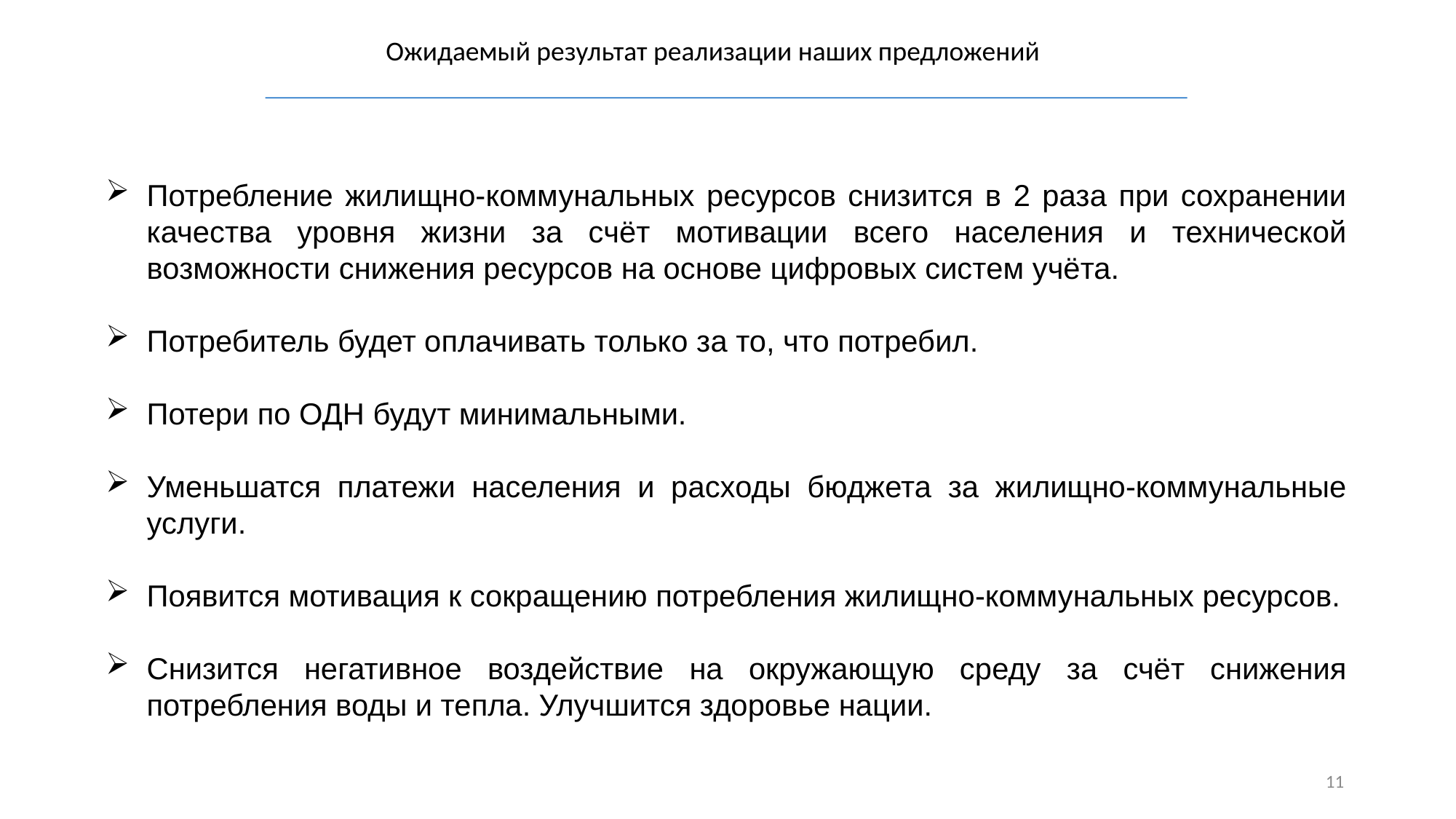

Ожидаемый результат реализации наших предложений

Потребление жилищно-коммунальных ресурсов снизится в 2 раза при сохранении качества уровня жизни за счёт мотивации всего населения и технической возможности снижения ресурсов на основе цифровых систем учёта.

Потребитель будет оплачивать только за то, что потребил.

Потери по ОДН будут минимальными.

Уменьшатся платежи населения и расходы бюджета за жилищно-коммунальные услуги.

Появится мотивация к сокращению потребления жилищно-коммунальных ресурсов.

Снизится негативное воздействие на окружающую среду за счёт снижения потребления воды и тепла. Улучшится здоровье нации.

11